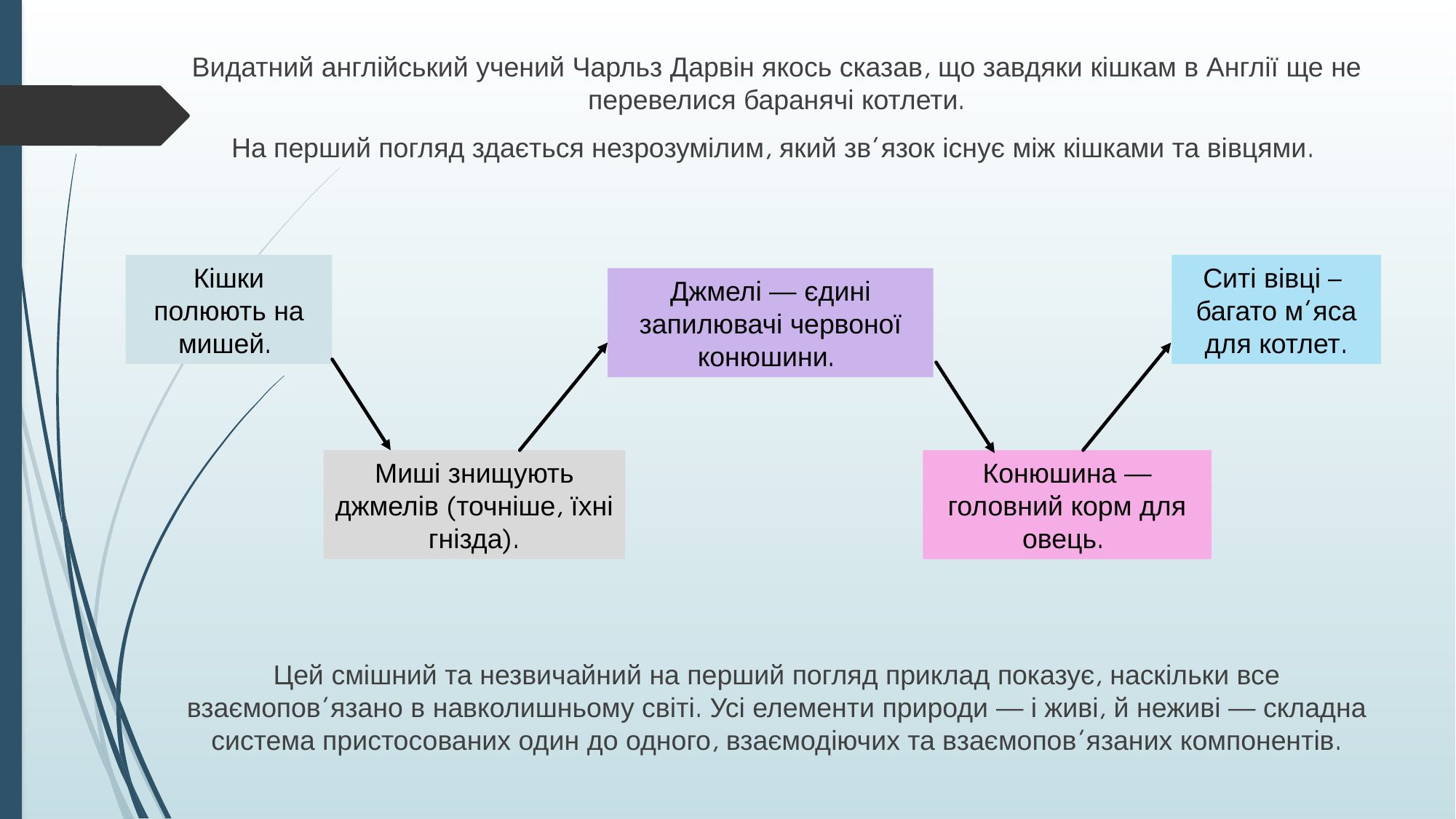

Видатний англійський учений Чарльз Дарвін якось сказав, що завдяки кішкам в Англії ще не перевелися баранячі котлети.
На перший погляд здається незрозумілим, який зв’язок існує між кішками та вівцями.

Цей смішний та незвичайний на перший погляд приклад показує, наскільки все взаємопов’язано в навколишньому світі. Усі елементи природи — і живі, й неживі — складна система пристосованих один до одного, взаємодіючих та взаємопов’язаних компонентів.

Кішки полюють на мишей.
Ситі вівці –  багато м’яса для котлет.
Джмелі — єдині запилювачі червоної конюшини.
Миші знищують джмелів (точніше, їхні гнізда).
Конюшина — головний корм для овець.